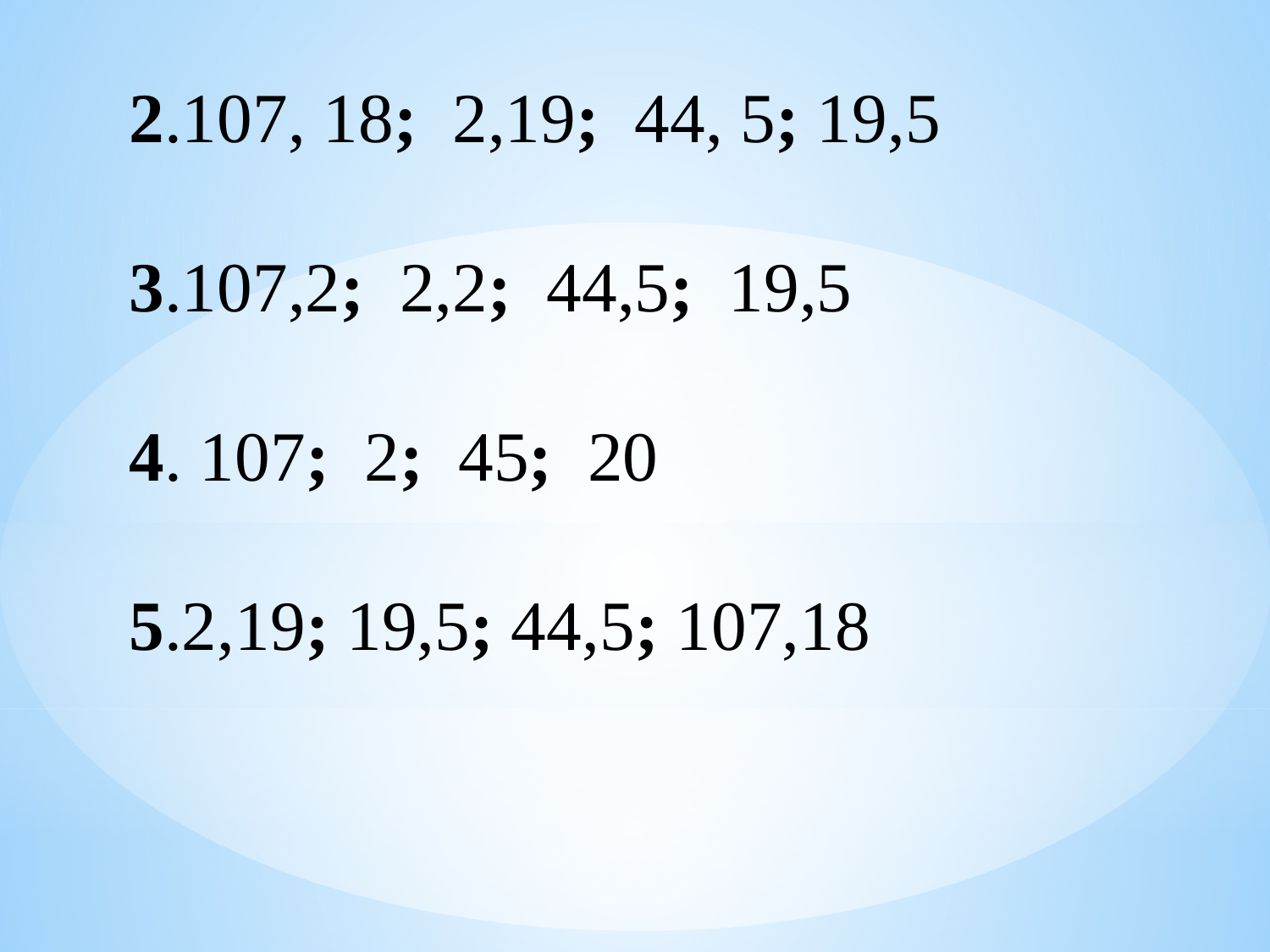

2.107, 18;  2,19;  44, 5; 19,5

3.107,2;  2,2;  44,5;  19,5

4. 107;  2;  45;  20

5.2,19; 19,5; 44,5; 107,18